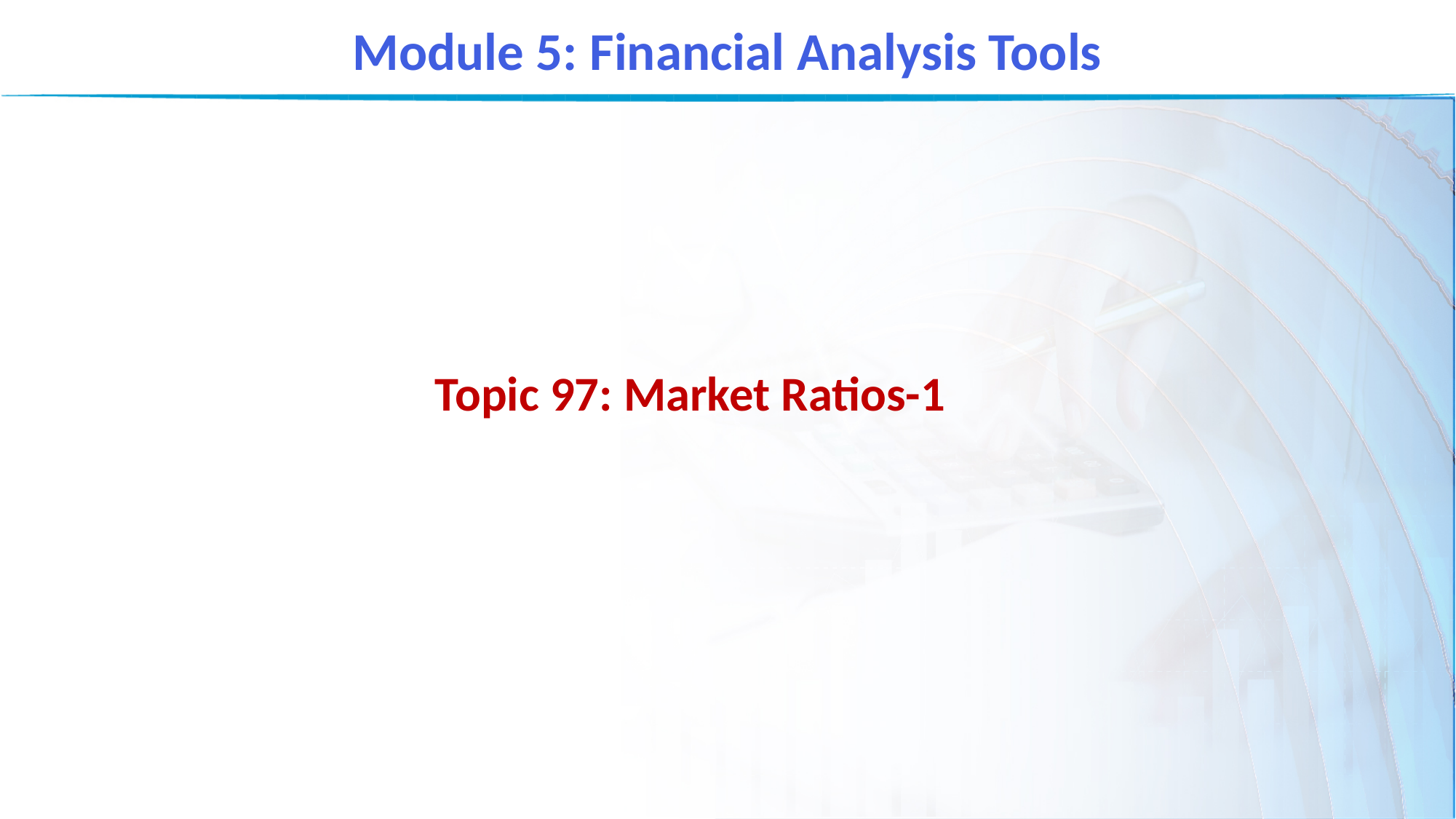

Module 5: Financial Analysis Tools
Topic 97: Market Ratios-1